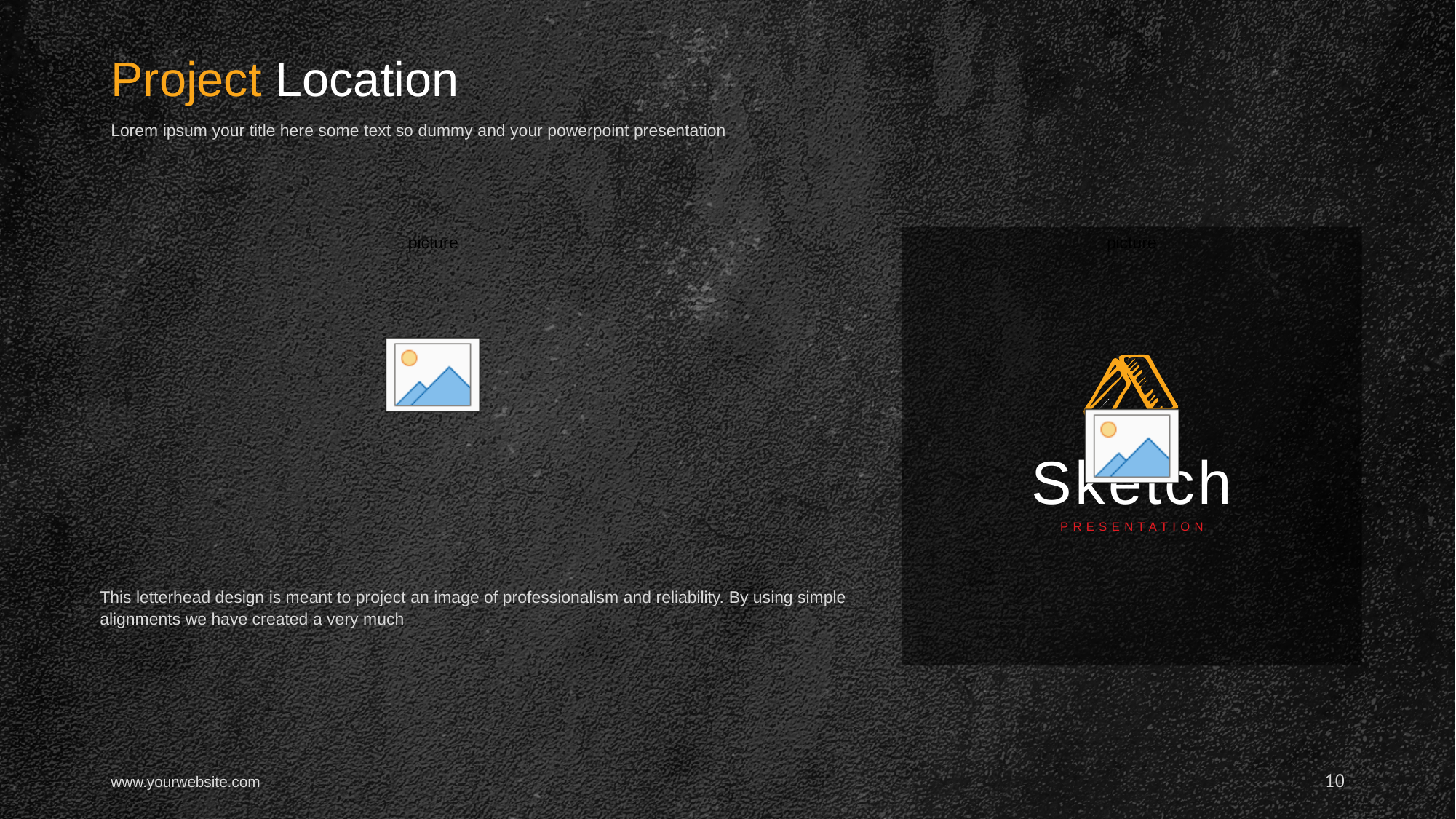

# Project Location
Lorem ipsum your title here some text so dummy and your powerpoint presentation

Sketch
PRESENTATION
This letterhead design is meant to project an image of professionalism and reliability. By using simple alignments we have created a very much
10
www.yourwebsite.com